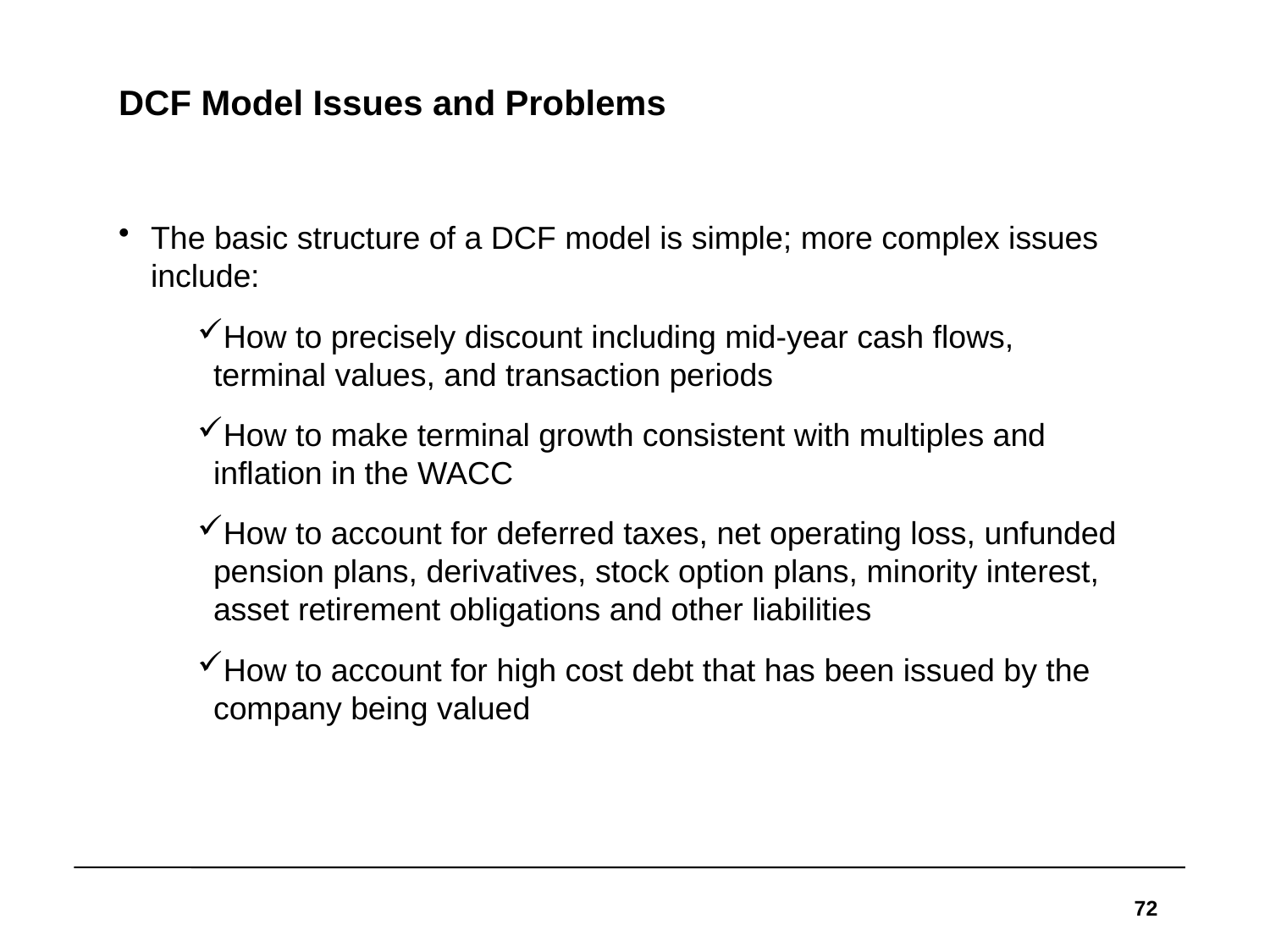

# DCF Model Issues and Problems
The basic structure of a DCF model is simple; more complex issues include:
How to precisely discount including mid-year cash flows, terminal values, and transaction periods
How to make terminal growth consistent with multiples and inflation in the WACC
How to account for deferred taxes, net operating loss, unfunded pension plans, derivatives, stock option plans, minority interest, asset retirement obligations and other liabilities
How to account for high cost debt that has been issued by the company being valued